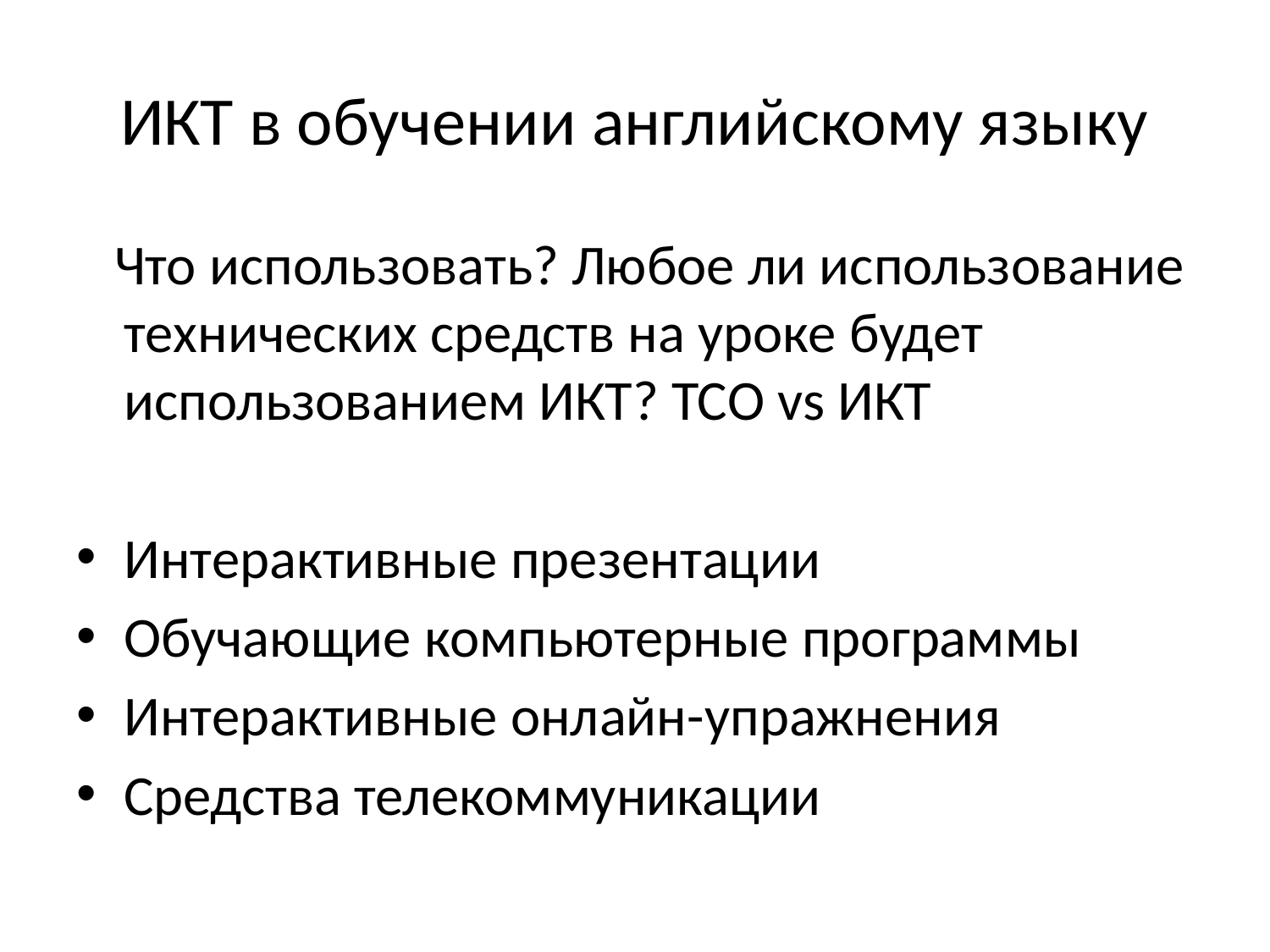

# ИКТ в обучении английскому языку
   Что использовать? Любое ли использование технических средств на уроке будет использованием ИКТ? ТСО vs ИКТ

Интерактивные презентации
Обучающие компьютерные программы
Интерактивные онлайн-упражнения
Средства телекоммуникации